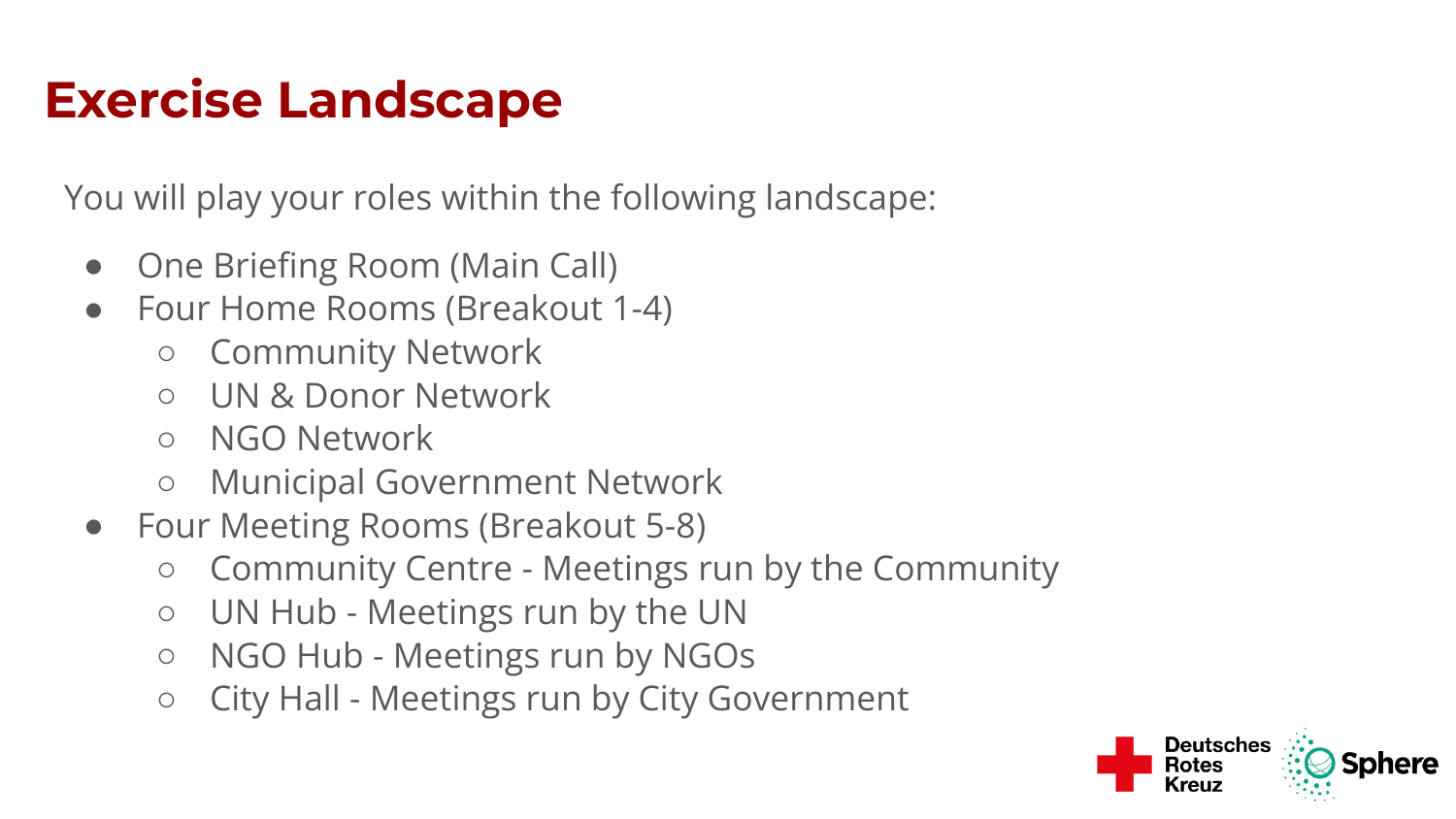

# Exercise Landscape
You will play your roles within the following landscape:
One Briefing Room (Main Call)
Four Home Rooms (Breakout 1-4)
Community Network
UN & Donor Network
NGO Network
Municipal Government Network
Four Meeting Rooms (Breakout 5-8)
Community Centre - Meetings run by the Community
UN Hub - Meetings run by the UN
NGO Hub - Meetings run by NGOs
City Hall - Meetings run by City Government